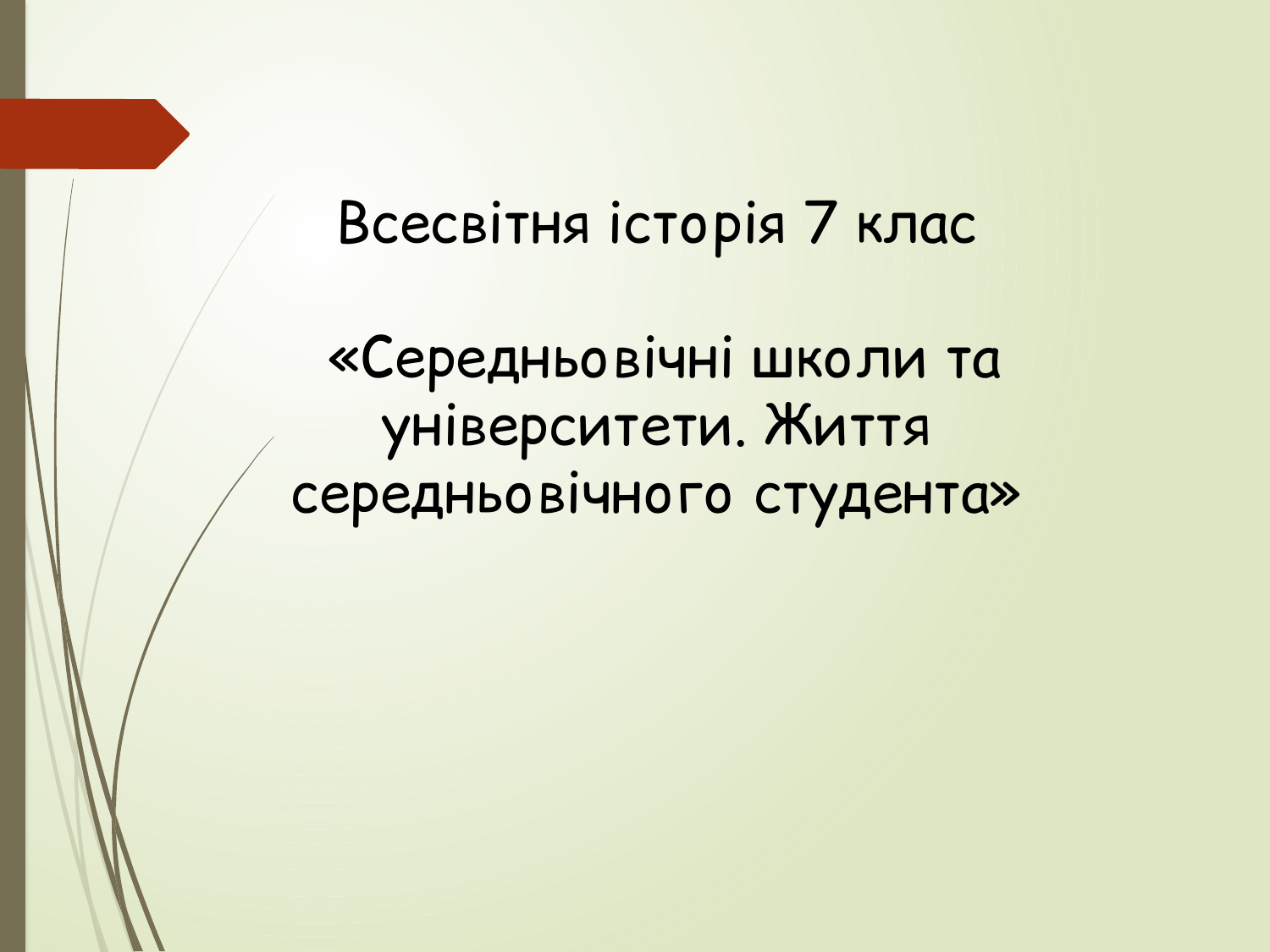

Всесвітня історія 7 клас
 «Середньовічні школи та університети. Життя середньовічного студента»